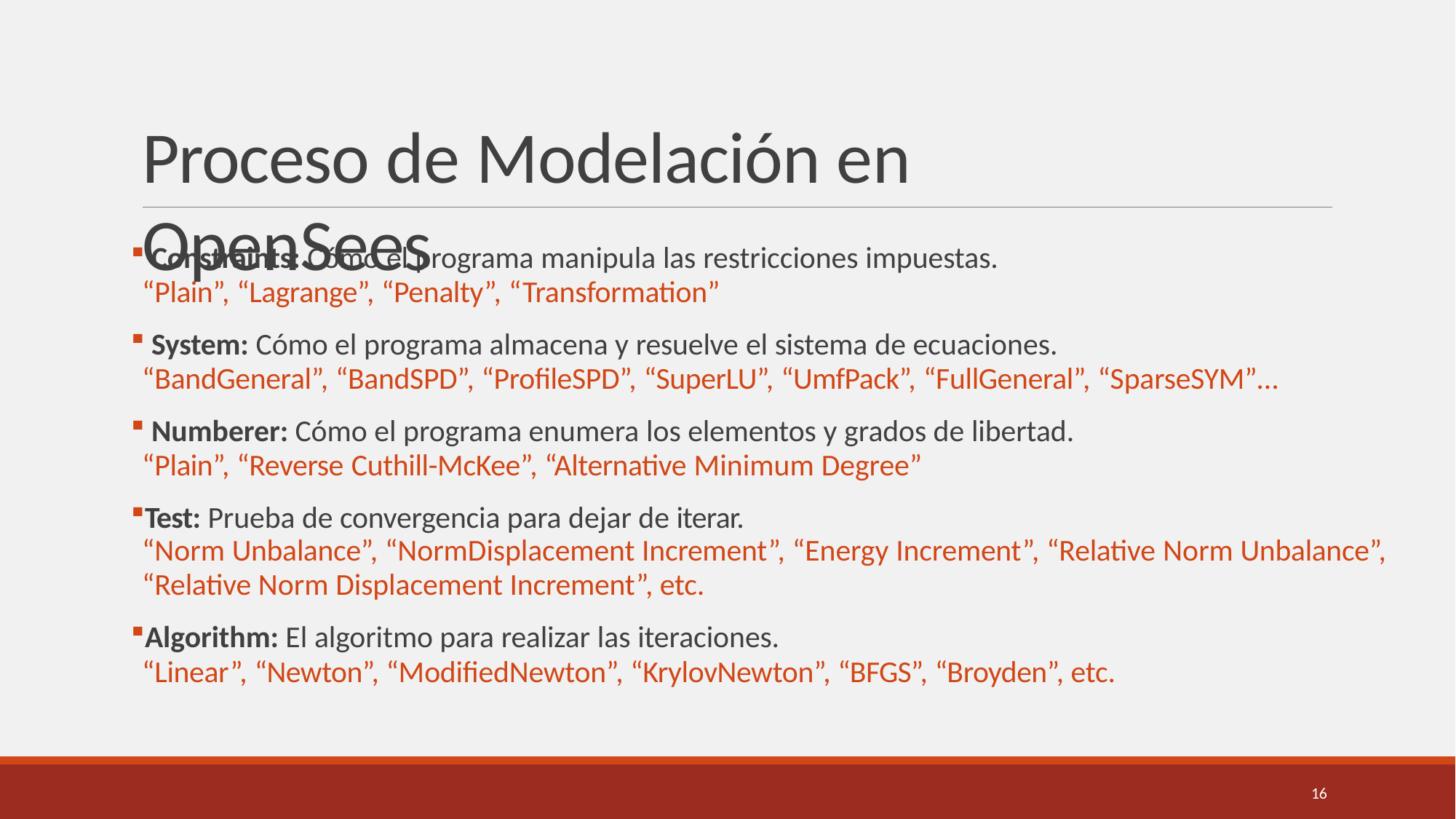

# Proceso de Modelación en OpenSees
Constraints: Cómo el programa manipula las restricciones impuestas.
“Plain”, “Lagrange”, “Penalty”, “Transformation”
System: Cómo el programa almacena y resuelve el sistema de ecuaciones.
“BandGeneral”, “BandSPD”, “ProfileSPD”, “SuperLU”, “UmfPack”, “FullGeneral”, “SparseSYM”…
Numberer: Cómo el programa enumera los elementos y grados de libertad.
“Plain”, “Reverse Cuthill-McKee”, “Alternative Minimum Degree”
Test: Prueba de convergencia para dejar de iterar.
“Norm Unbalance”, “NormDisplacement Increment”, “Energy Increment”, “Relative Norm Unbalance”,
“Relative Norm Displacement Increment”, etc.
Algorithm: El algoritmo para realizar las iteraciones.
“Linear”, “Newton”, “ModifiedNewton”, “KrylovNewton”, “BFGS”, “Broyden”, etc.
16